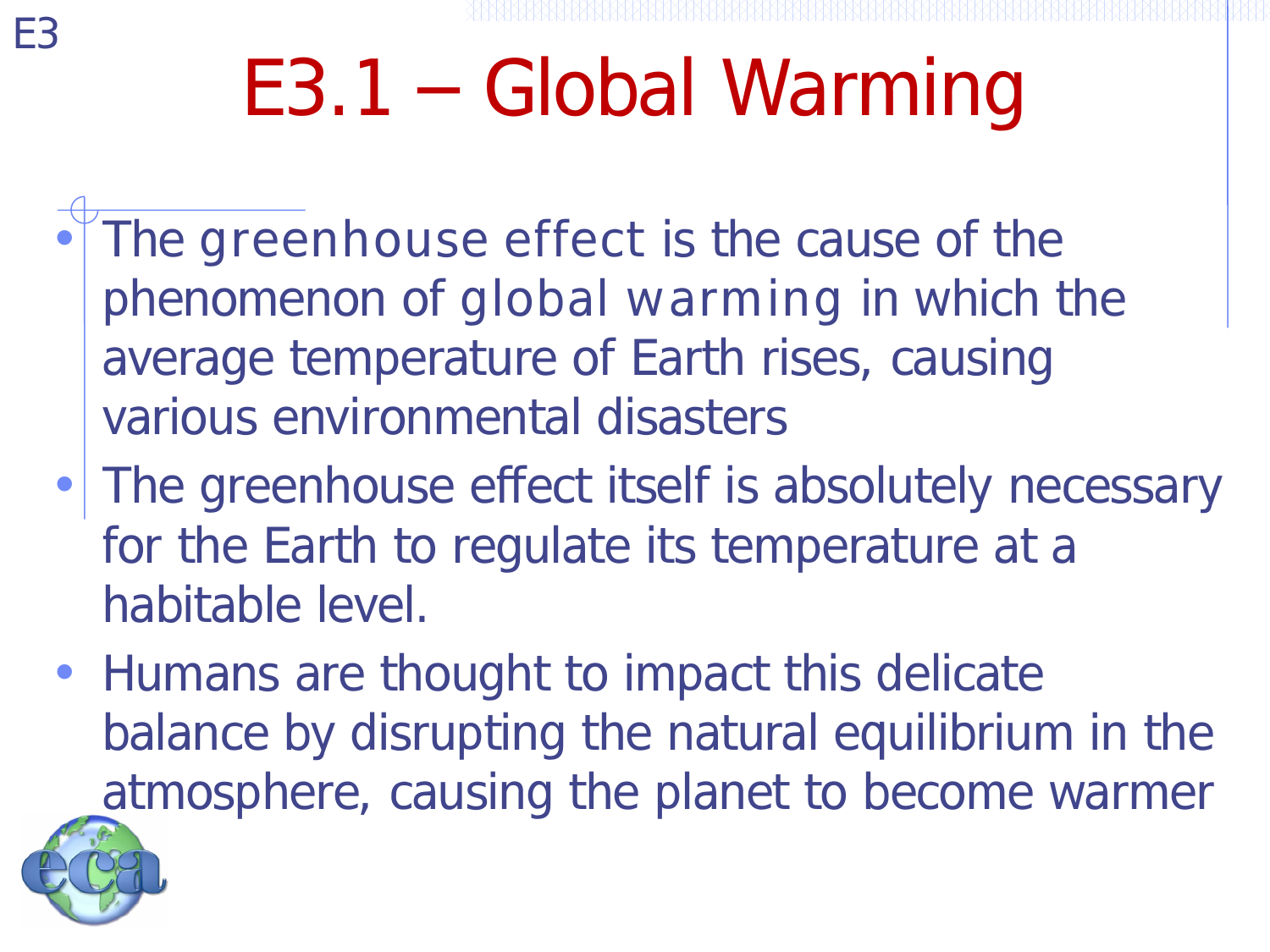

# E3.1 – Global Warming
The greenhouse effect is the cause of the phenomenon of global warming in which the average temperature of Earth rises, causing various environmental disasters
The greenhouse effect itself is absolutely necessary for the Earth to regulate its temperature at a habitable level.
Humans are thought to impact this delicate balance by disrupting the natural equilibrium in the atmosphere, causing the planet to become warmer